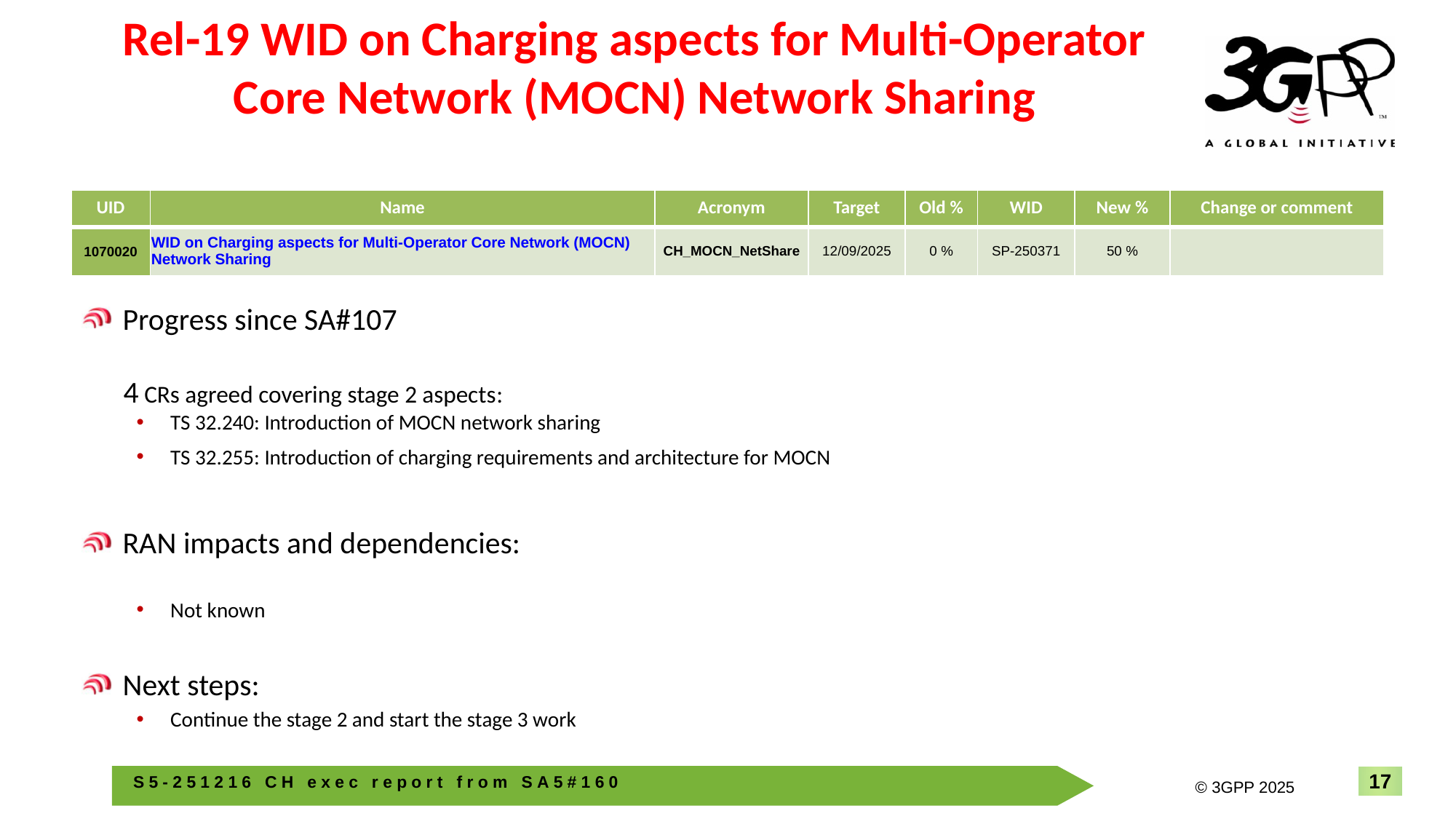

# Rel-19 WID on Charging aspects for Multi-Operator Core Network (MOCN) Network Sharing
| UID | Name | Acronym | Target | Old % | WID | New % | Change or comment |
| --- | --- | --- | --- | --- | --- | --- | --- |
| 1070020 | WID on Charging aspects for Multi-Operator Core Network (MOCN) Network Sharing | CH\_MOCN\_NetShare | 12/09/2025 | 0 % | SP-250371 | 50 % |  |
Progress since SA#107

      4 CRs agreed covering stage 2 aspects:
TS 32.240: Introduction of MOCN network sharing
TS 32.255: Introduction of charging requirements and architecture for MOCN

RAN impacts and dependencies:

Not known

Next steps:
Continue the stage 2 and start the stage 3 work